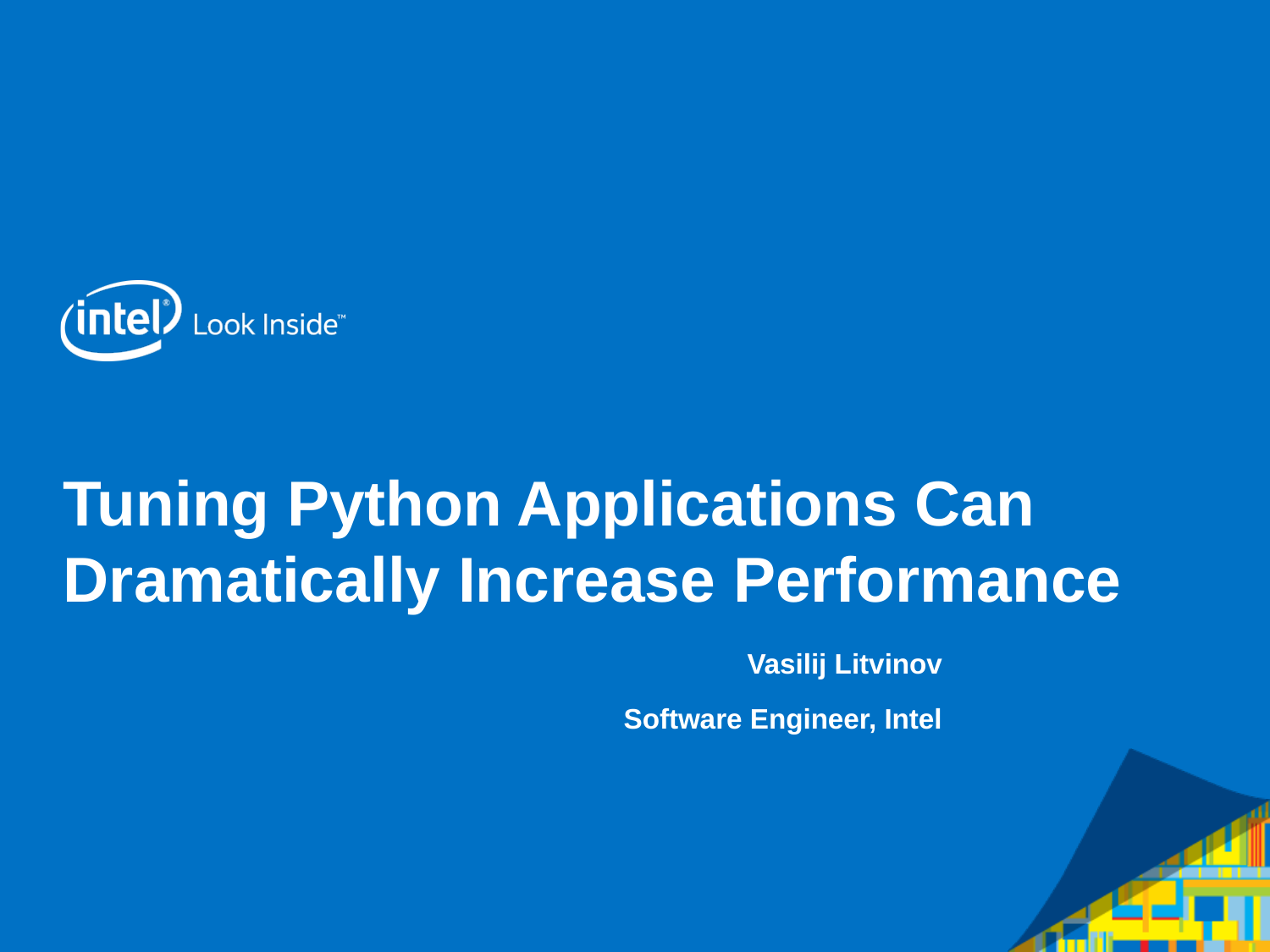

# Tuning Python Applications Can Dramatically Increase Performance
Vasilij Litvinov
Software Engineer, Intel